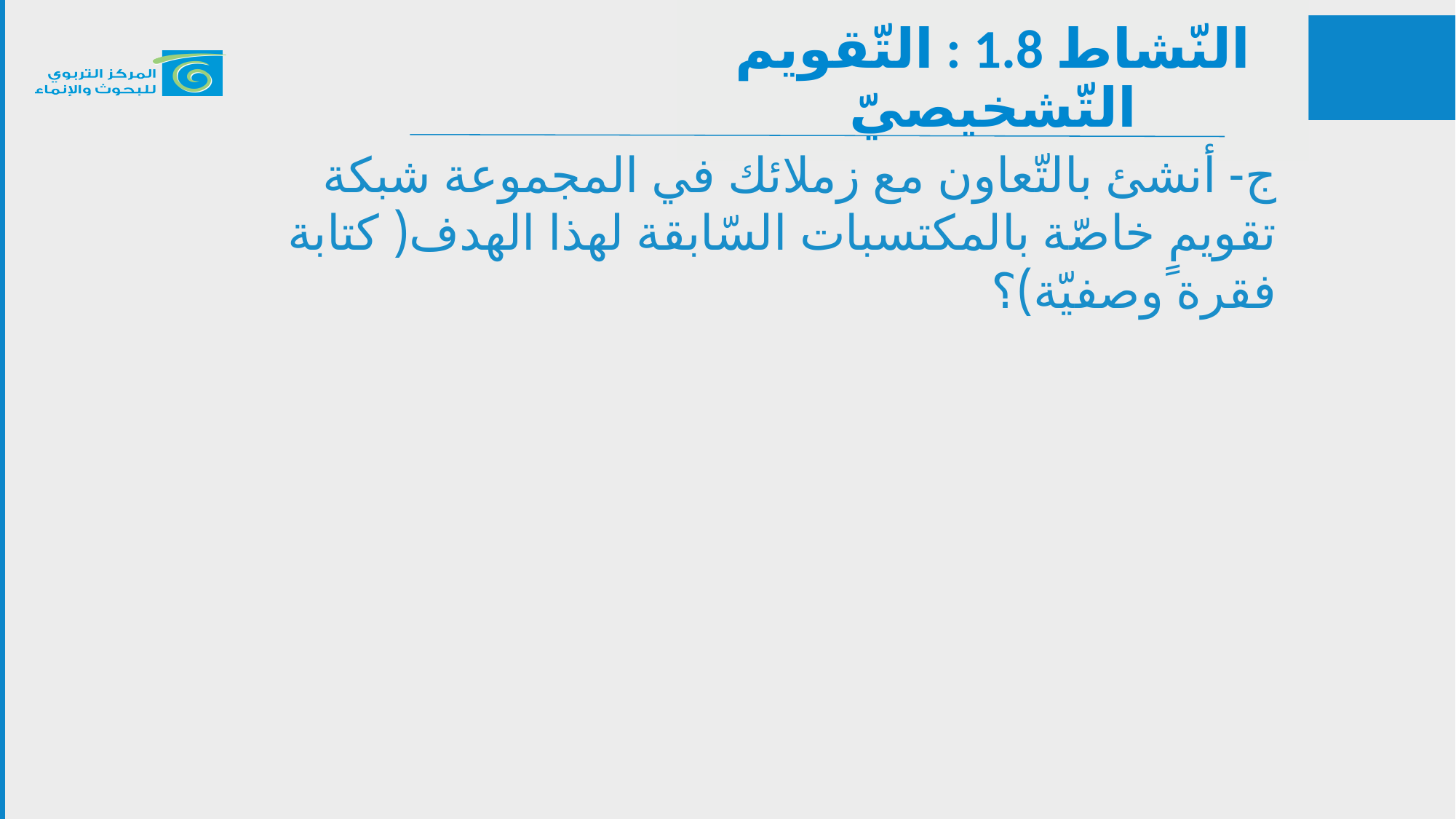

النّشاط 1.8 : التّقويم التّشخيصيّ
ج- أنشئ بالتّعاون مع زملائك في المجموعة شبكة تقويمٍ خاصّة بالمكتسبات السّابقة لهذا الهدف( كتابة فقرة وصفيّة)؟